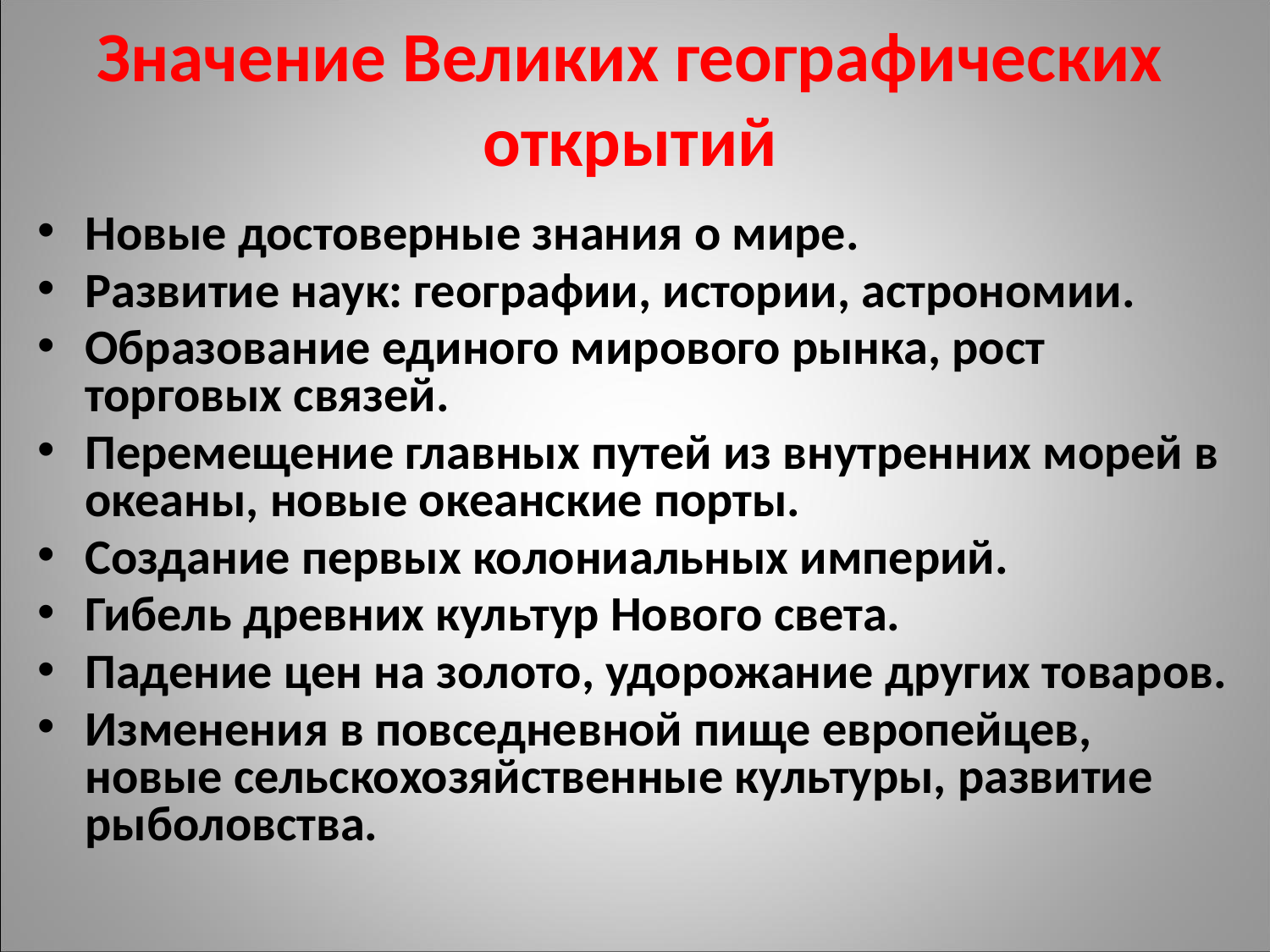

# Значение Великих географических открытий
Новые достоверные знания о мире.
Развитие наук: географии, истории, астрономии.
Образование единого мирового рынка, рост торговых связей.
Перемещение главных путей из внутренних морей в океаны, новые океанские порты.
Создание первых колониальных империй.
Гибель древних культур Нового света.
Падение цен на золото, удорожание других товаров.
Изменения в повседневной пище европейцев, новые сельскохозяйственные культуры, развитие рыболовства.